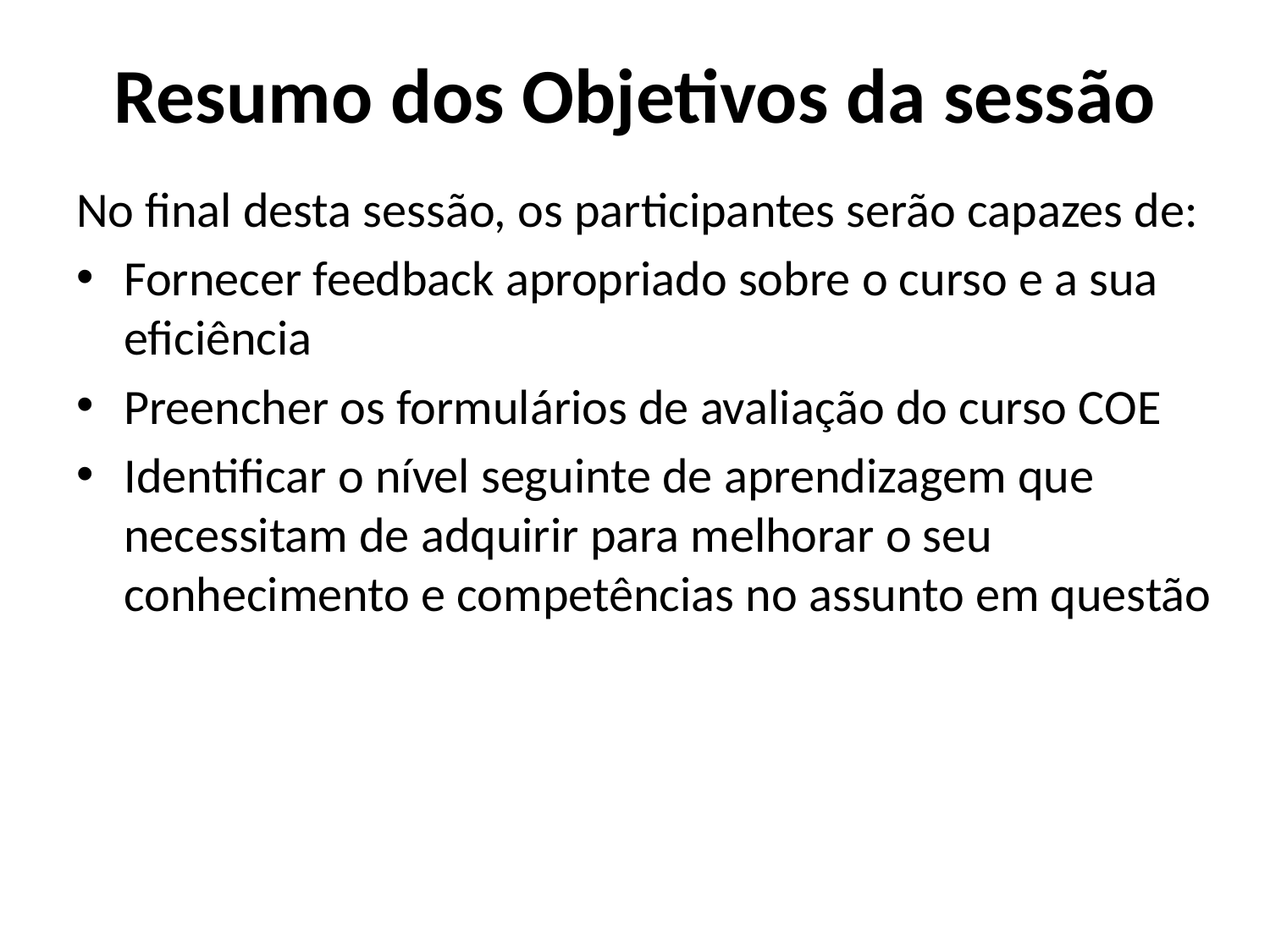

# Resumo dos Objetivos da sessão
No final desta sessão, os participantes serão capazes de:
Fornecer feedback apropriado sobre o curso e a sua eficiência
Preencher os formulários de avaliação do curso COE
Identificar o nível seguinte de aprendizagem que necessitam de adquirir para melhorar o seu conhecimento e competências no assunto em questão